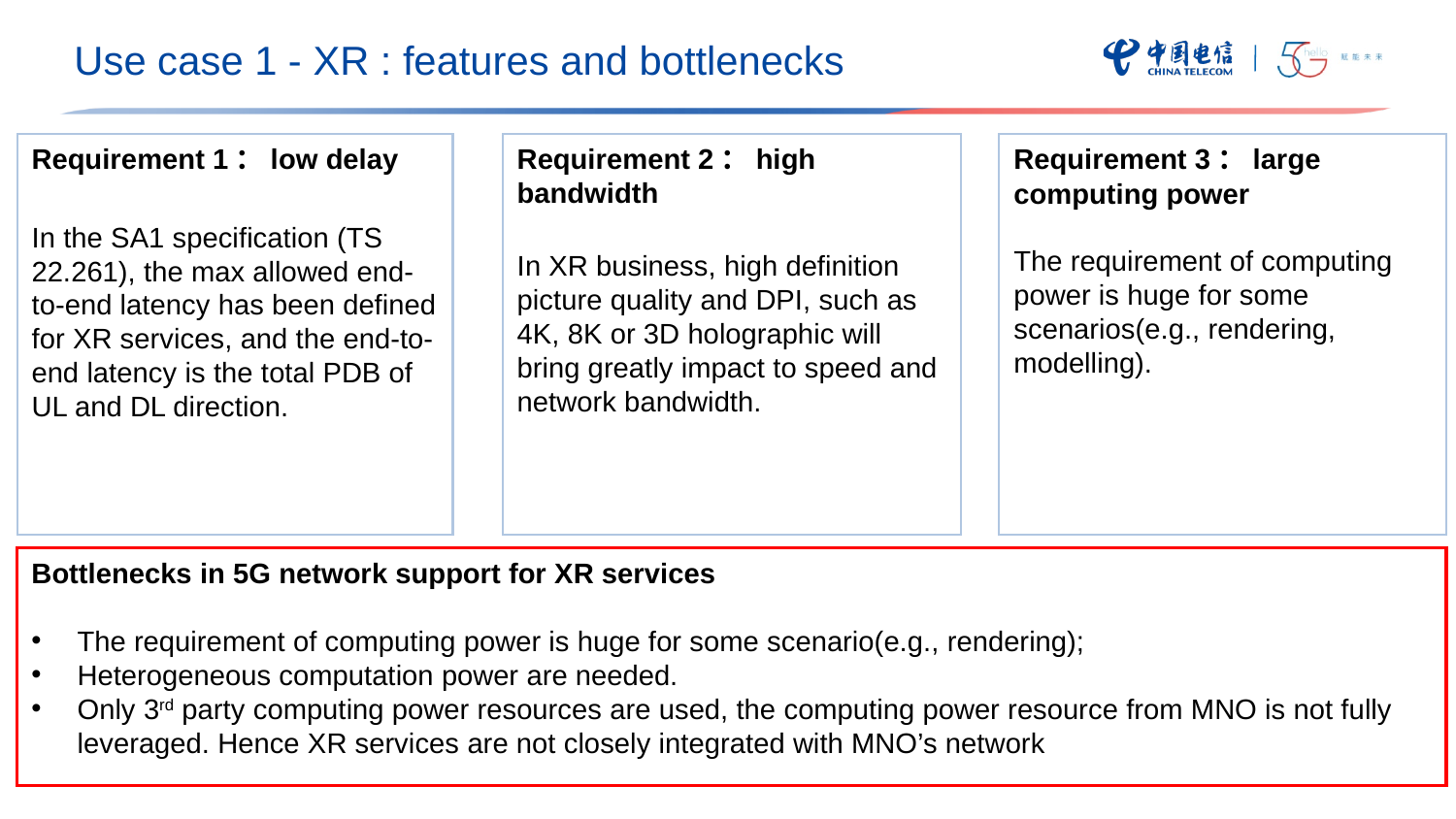

Use case 1 - XR : features and bottlenecks
Requirement 2：high bandwidth

In XR business, high definition picture quality and DPI, such as 4K, 8K or 3D holographic will bring greatly impact to speed and network bandwidth.
Requirement 1：low delay

In the SA1 specification (TS 22.261), the max allowed end-to-end latency has been defined for XR services, and the end-to-end latency is the total PDB of UL and DL direction.
Requirement 3：large computing power

The requirement of computing power is huge for some scenarios(e.g., rendering, modelling).

Bottlenecks in 5G network support for XR services

The requirement of computing power is huge for some scenario(e.g., rendering);
Heterogeneous computation power are needed.
Only 3rd party computing power resources are used, the computing power resource from MNO is not fully leveraged. Hence XR services are not closely integrated with MNO’s network